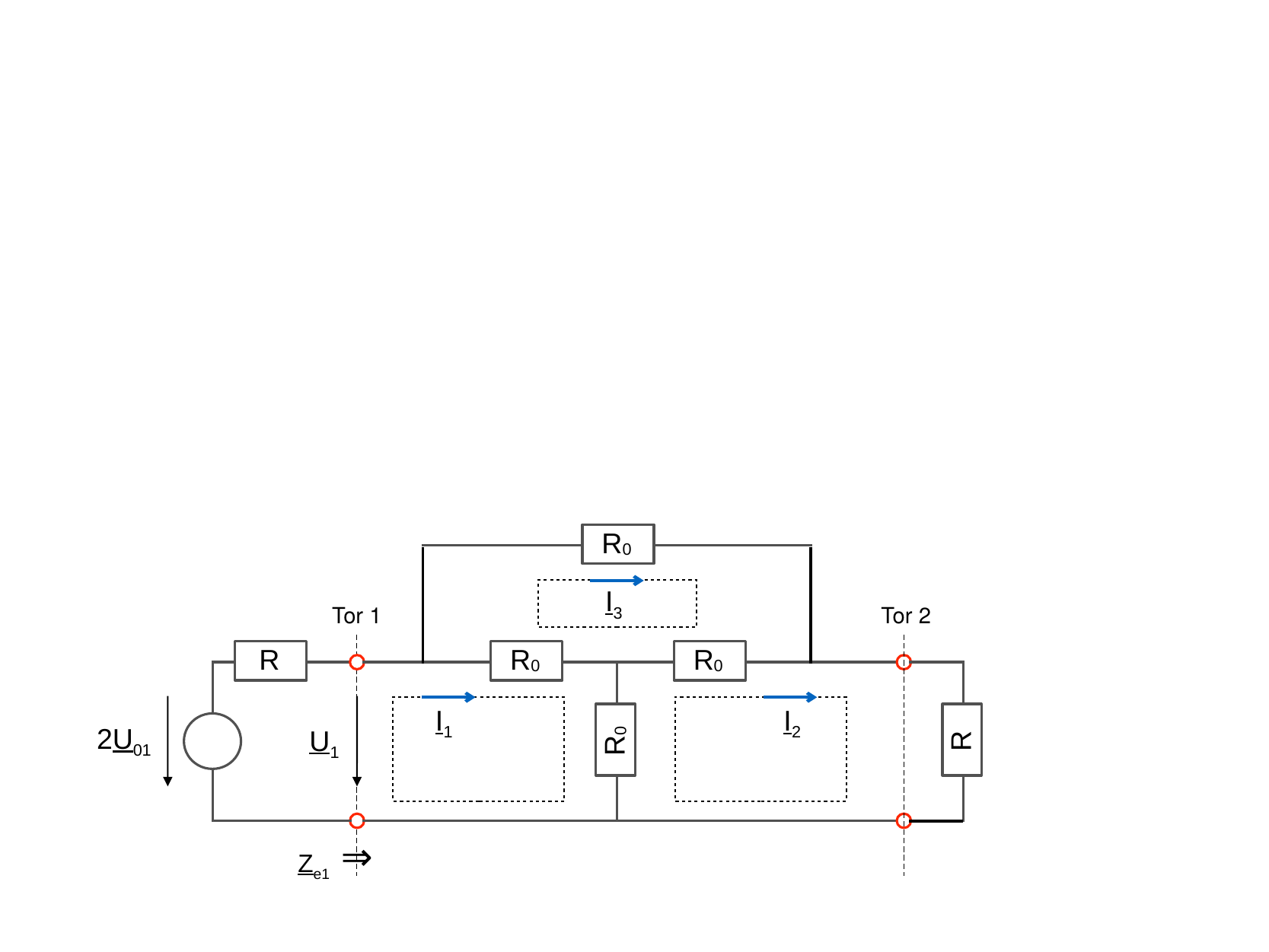

R0

I3

Tor 1
Tor 2

R

R0

R0

I1
I2

2U01
R0

R

U1

⇒
Ze1